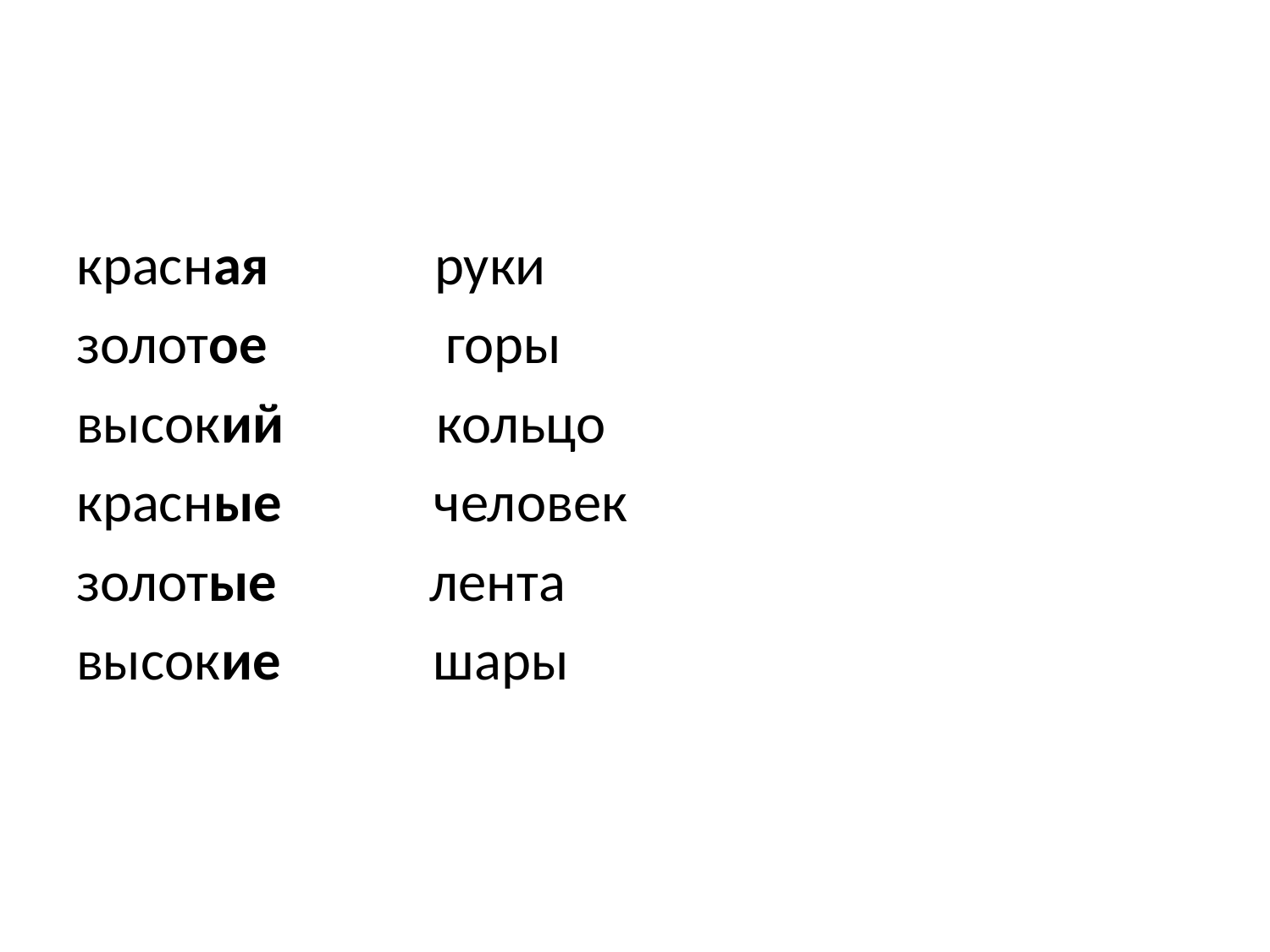

#
красная             руки
золотое              горы
высокий            кольцо
красные            человек
золотые            лента
высокие            шары